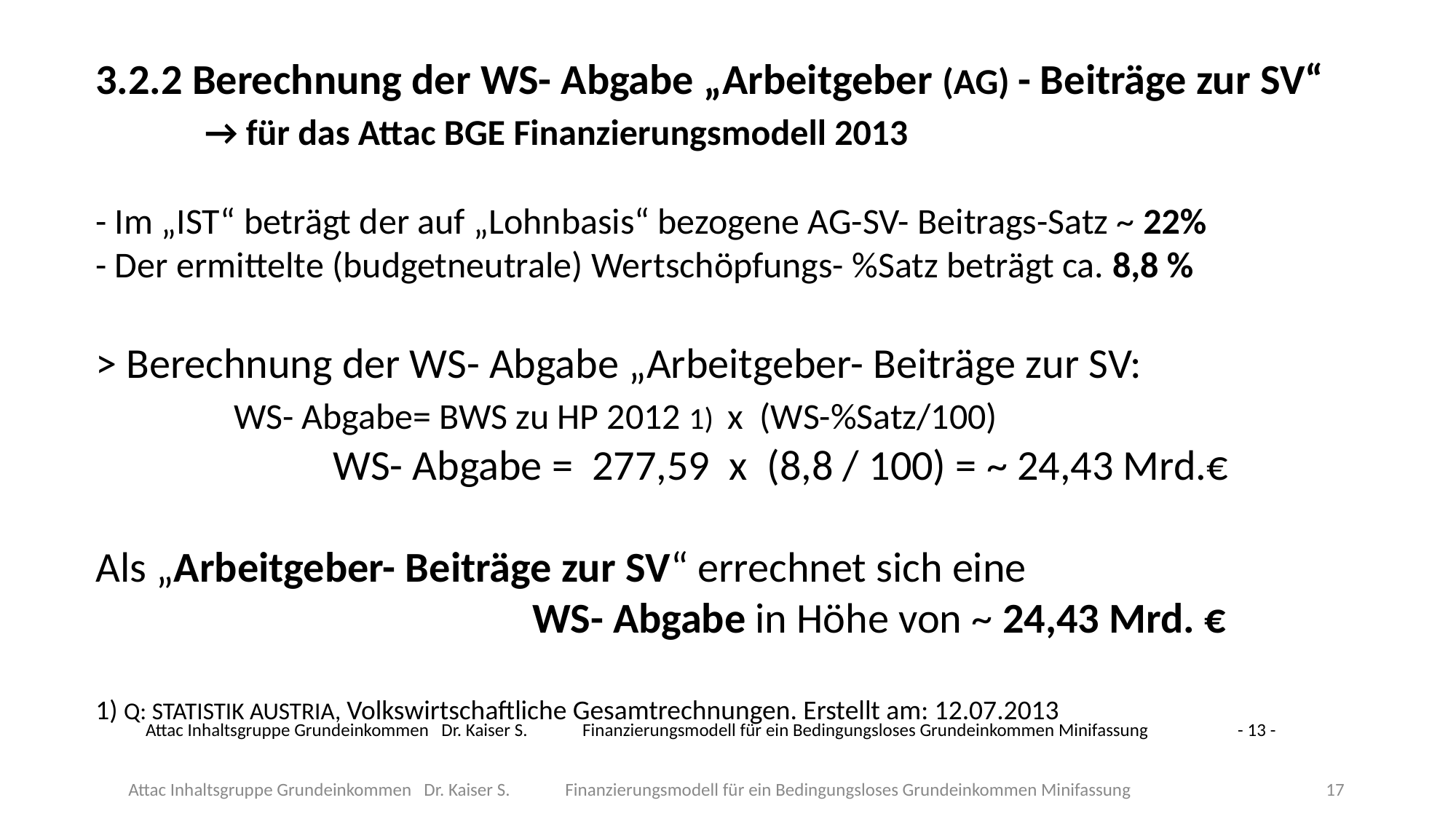

3.2.2 Berechnung der WS- Abgabe „Arbeitgeber (AG) - Beiträge zur SV“
	→ für das Attac BGE Finanzierungsmodell 2013

- Im „IST“ beträgt der auf „Lohnbasis“ bezogene AG-SV- Beitrags-Satz ~ 22%
- Der ermittelte (budgetneutrale) Wertschöpfungs- %Satz beträgt ca. 8,8 %

> Berechnung der WS- Abgabe „Arbeitgeber- Beiträge zur SV:
	   WS- Abgabe= BWS zu HP 2012 1)  x  (WS-%Satz/100)
		  WS- Abgabe =  277,59  x  (8,8 / 100) = ~ 24,43 Mrd.€

Als „Arbeitgeber- Beiträge zur SV“ errechnet sich eine
				WS- Abgabe in Höhe von ~ 24,43 Mrd. €

1) Q: STATISTIK AUSTRIA, Volkswirtschaftliche Gesamtrechnungen. Erstellt am: 12.07.2013
Attac Inhaltsgruppe Grundeinkommen   Dr. Kaiser S.	Finanzierungsmodell für ein Bedingungsloses Grundeinkommen Minifassung	- 13 -
Attac Inhaltsgruppe Grundeinkommen   Dr. Kaiser S.	Finanzierungsmodell für ein Bedingungsloses Grundeinkommen Minifassung
17